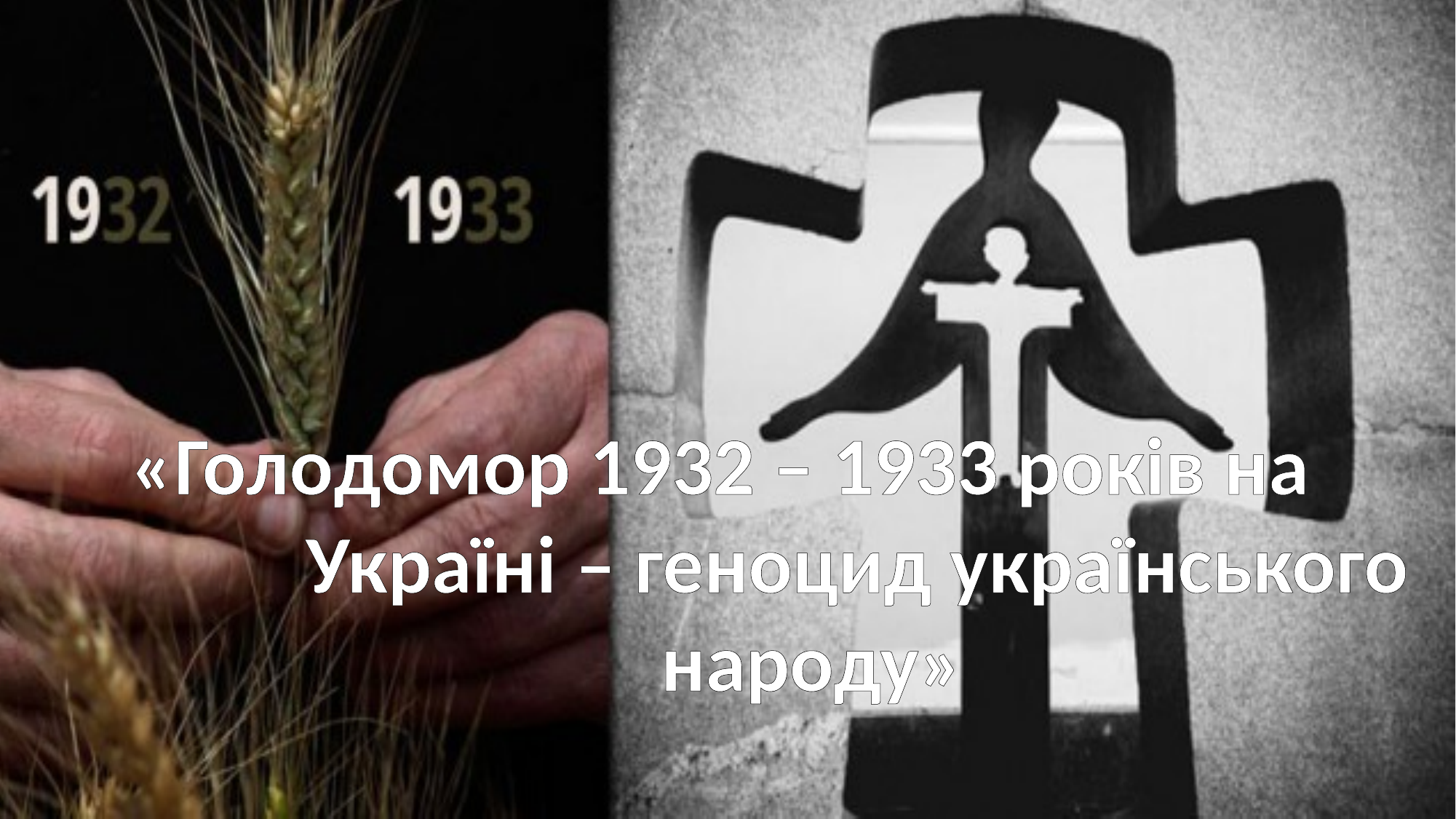

«Голодомор 1932 – 1933 років на
      	   Україні – геноцид українського
   	   народу»